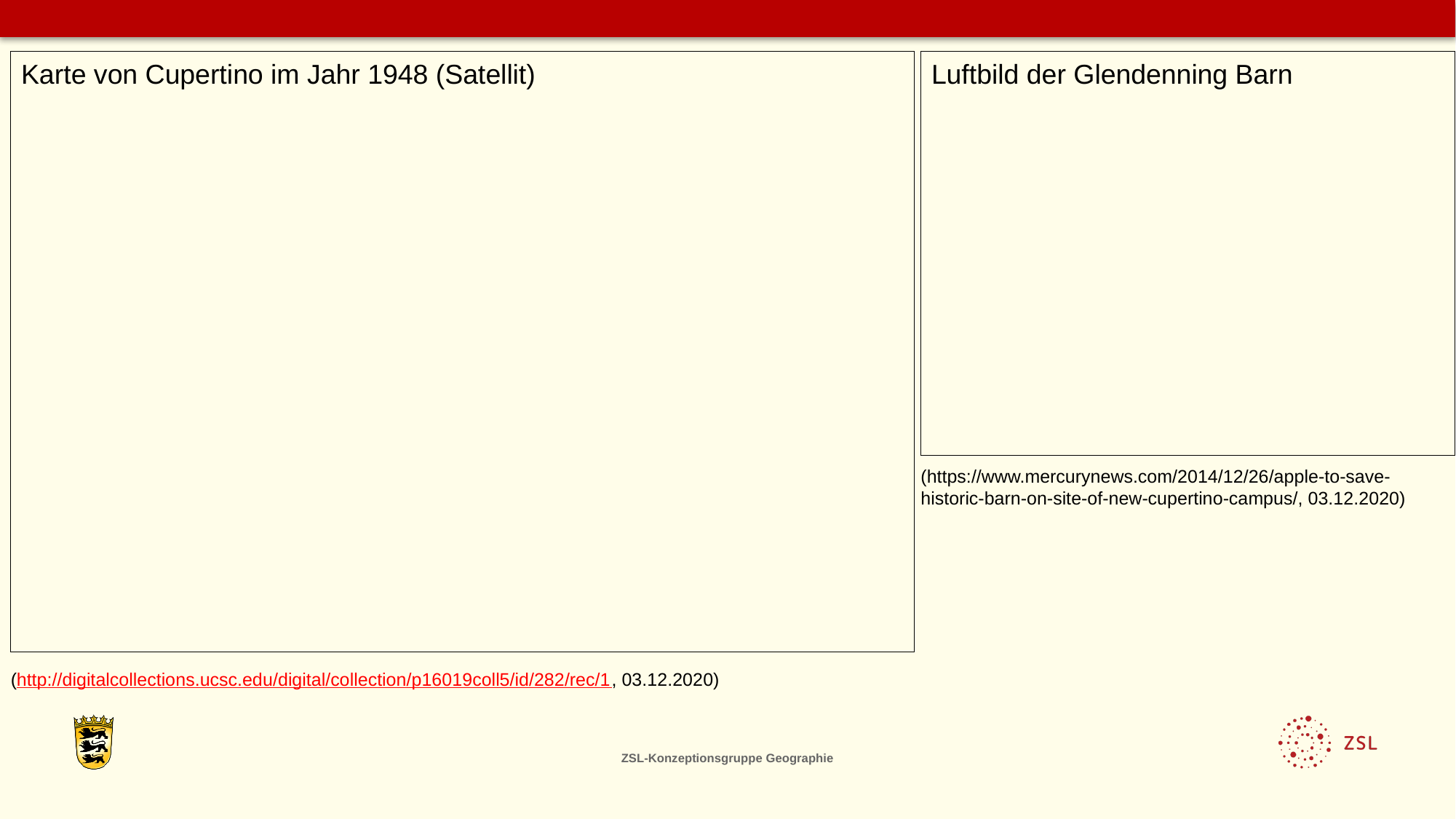

Karte von Cupertino im Jahr 1948 (Satellit)

Luftbild der Glendenning Barn

(https://www.mercurynews.com/2014/12/26/apple-to-save-historic-barn-on-site-of-new-cupertino-campus/, 03.12.2020)
(http://digitalcollections.ucsc.edu/digital/collection/p16019coll5/id/282/rec/1, 03.12.2020)
ZSL-Konzeptionsgruppe Geographie